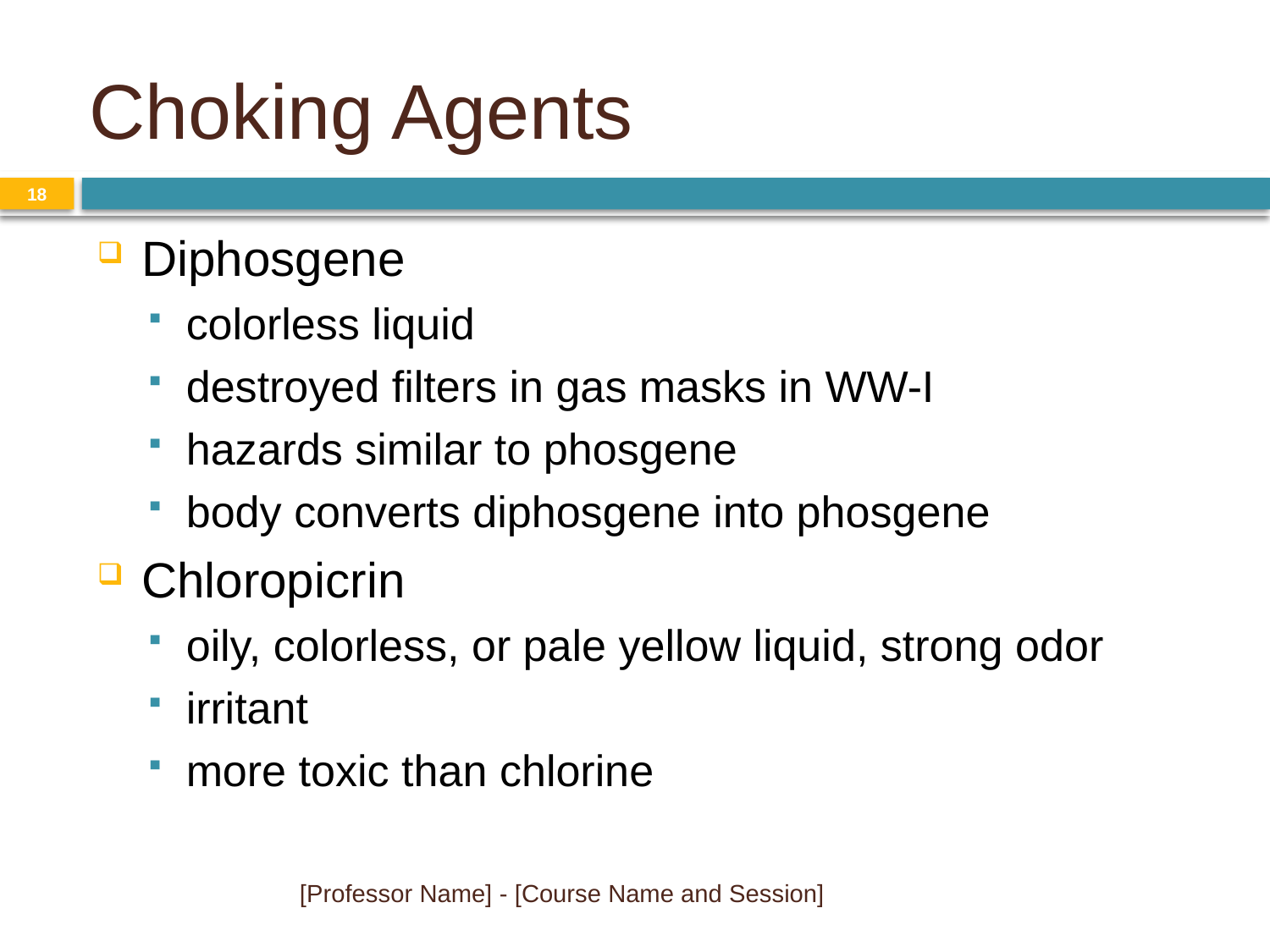

# Choking Agents
18
Diphosgene
colorless liquid
destroyed filters in gas masks in WW-I
hazards similar to phosgene
body converts diphosgene into phosgene
Chloropicrin
oily, colorless, or pale yellow liquid, strong odor
irritant
more toxic than chlorine

[Professor Name] - [Course Name and Session]